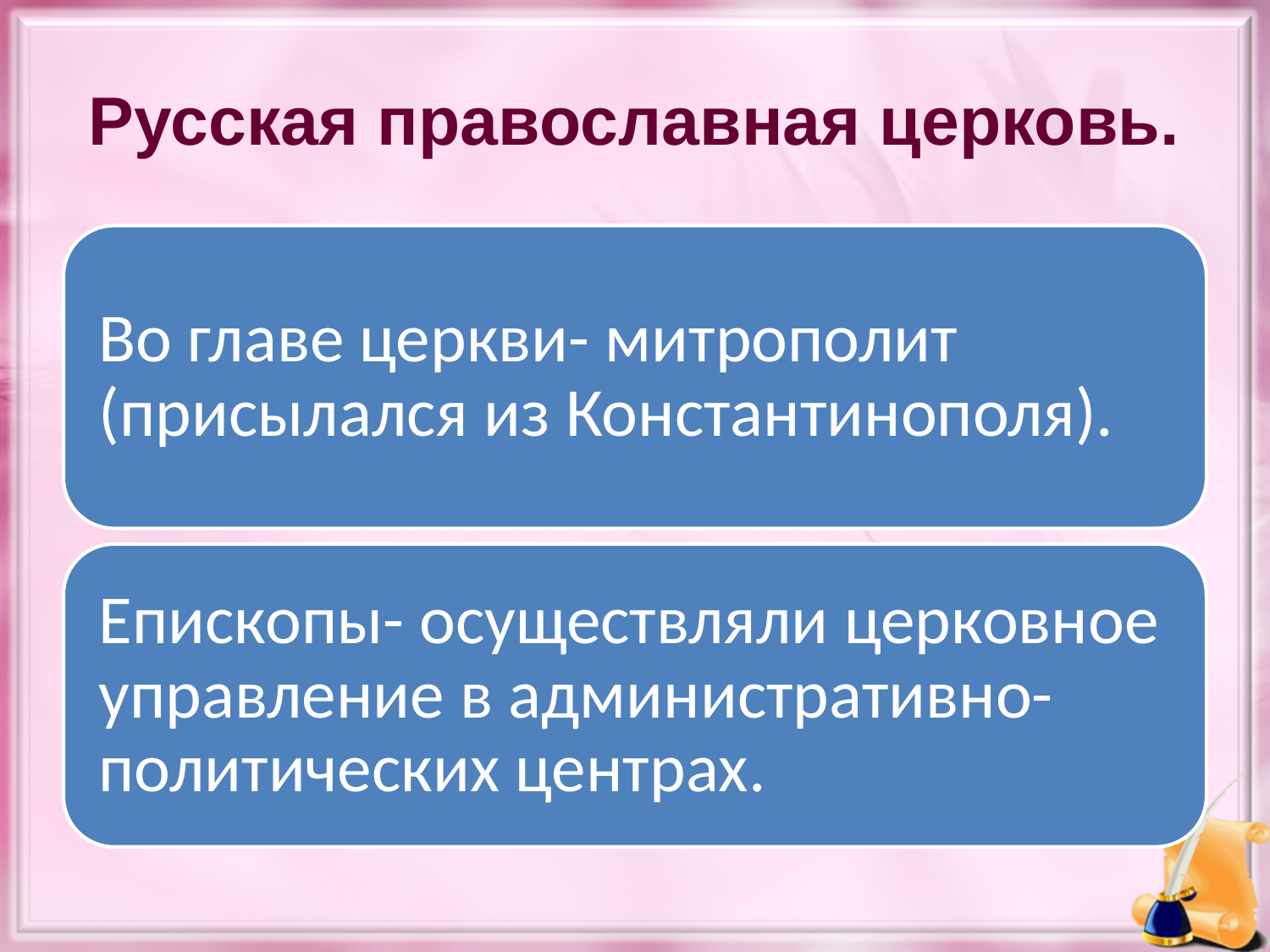

# Русская православная церковь.
Во главе церкви- митрополит (присылался из Константинополя).
Епископы- осуществляли церковное управление в административно- политических центрах.